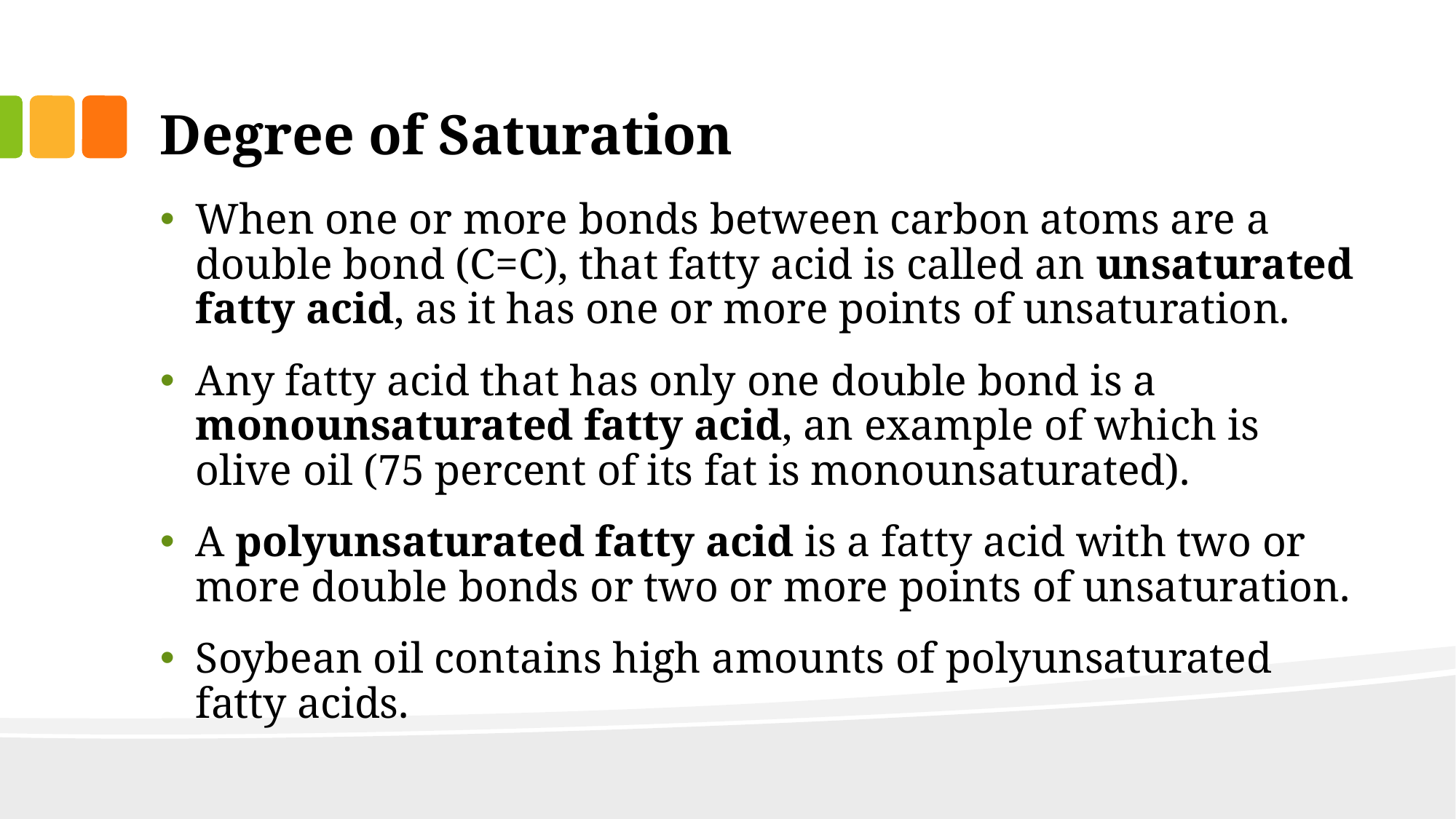

# Degree of Saturation
When one or more bonds between carbon atoms are a double bond (C=C), that fatty acid is called an unsaturated fatty acid, as it has one or more points of unsaturation.
Any fatty acid that has only one double bond is a monounsaturated fatty acid, an example of which is olive oil (75 percent of its fat is monounsaturated).
A polyunsaturated fatty acid is a fatty acid with two or more double bonds or two or more points of unsaturation.
Soybean oil contains high amounts of polyunsaturated fatty acids.